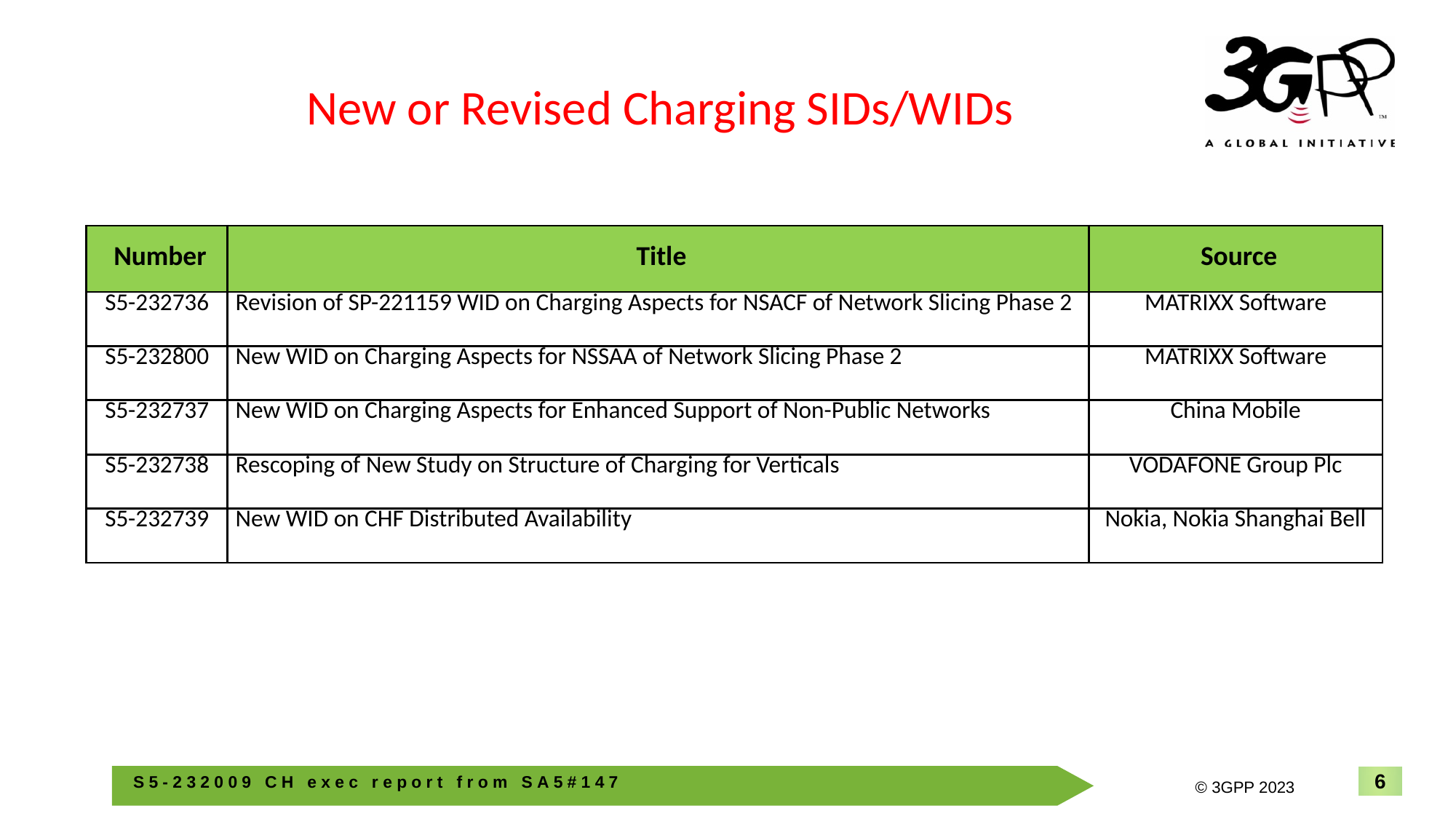

New or Revised Charging SIDs/WIDs
| Number | Title | Source |
| --- | --- | --- |
| S5-232736 | Revision of SP-221159 WID on Charging Aspects for NSACF of Network Slicing Phase 2 | MATRIXX Software |
| S5-232800 | New WID on Charging Aspects for NSSAA of Network Slicing Phase 2 | MATRIXX Software |
| S5-232737 | New WID on Charging Aspects for Enhanced Support of Non-Public Networks | China Mobile |
| S5-232738 | Rescoping of New Study on Structure of Charging for Verticals | VODAFONE Group Plc |
| S5-232739 | New WID on CHF Distributed Availability | Nokia, Nokia Shanghai Bell |